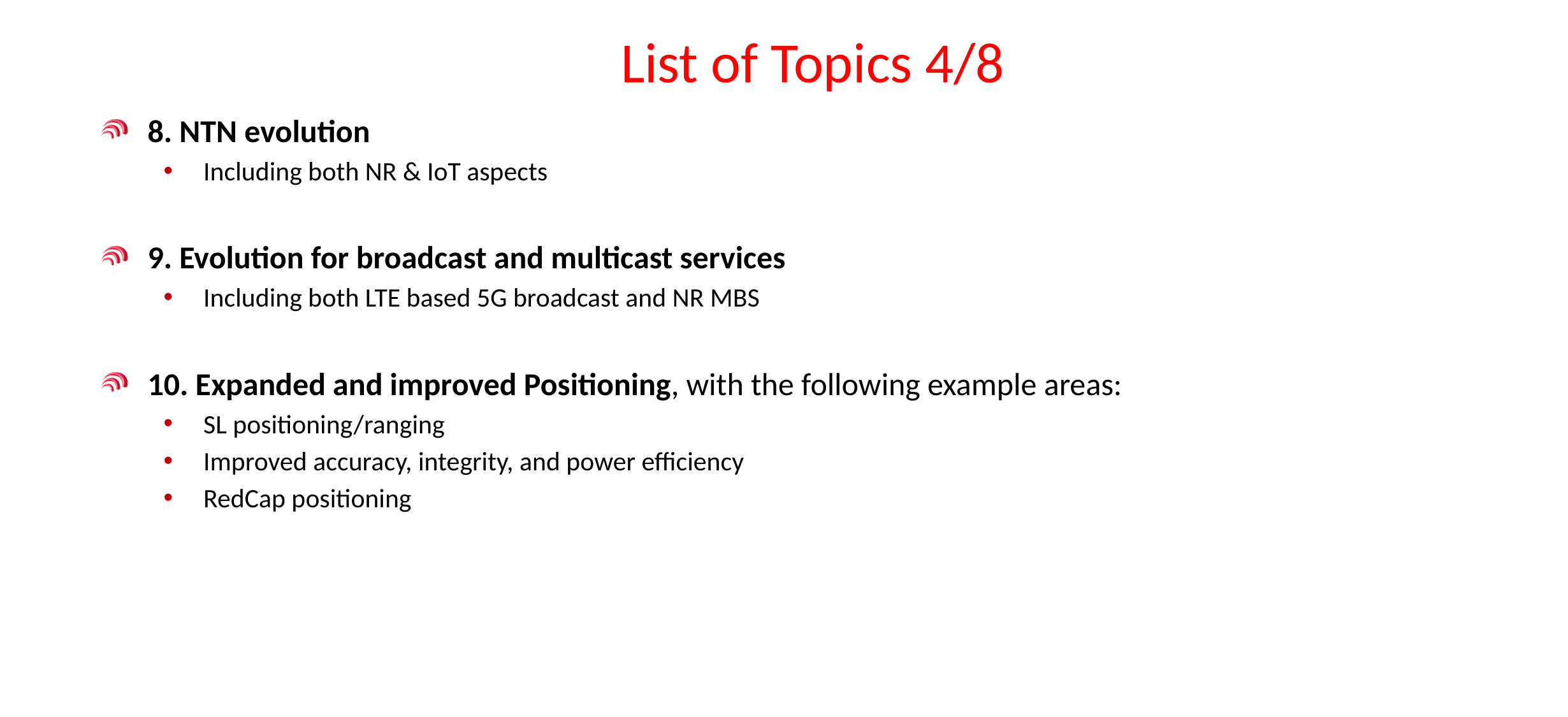

# List of Topics 4/8
8. NTN evolution
Including both NR & IoT aspects

9. Evolution for broadcast and multicast services
Including both LTE based 5G broadcast and NR MBS

10. Expanded and improved Positioning, with the following example areas:
SL positioning/ranging
Improved accuracy, integrity, and power efficiency
RedCap positioning